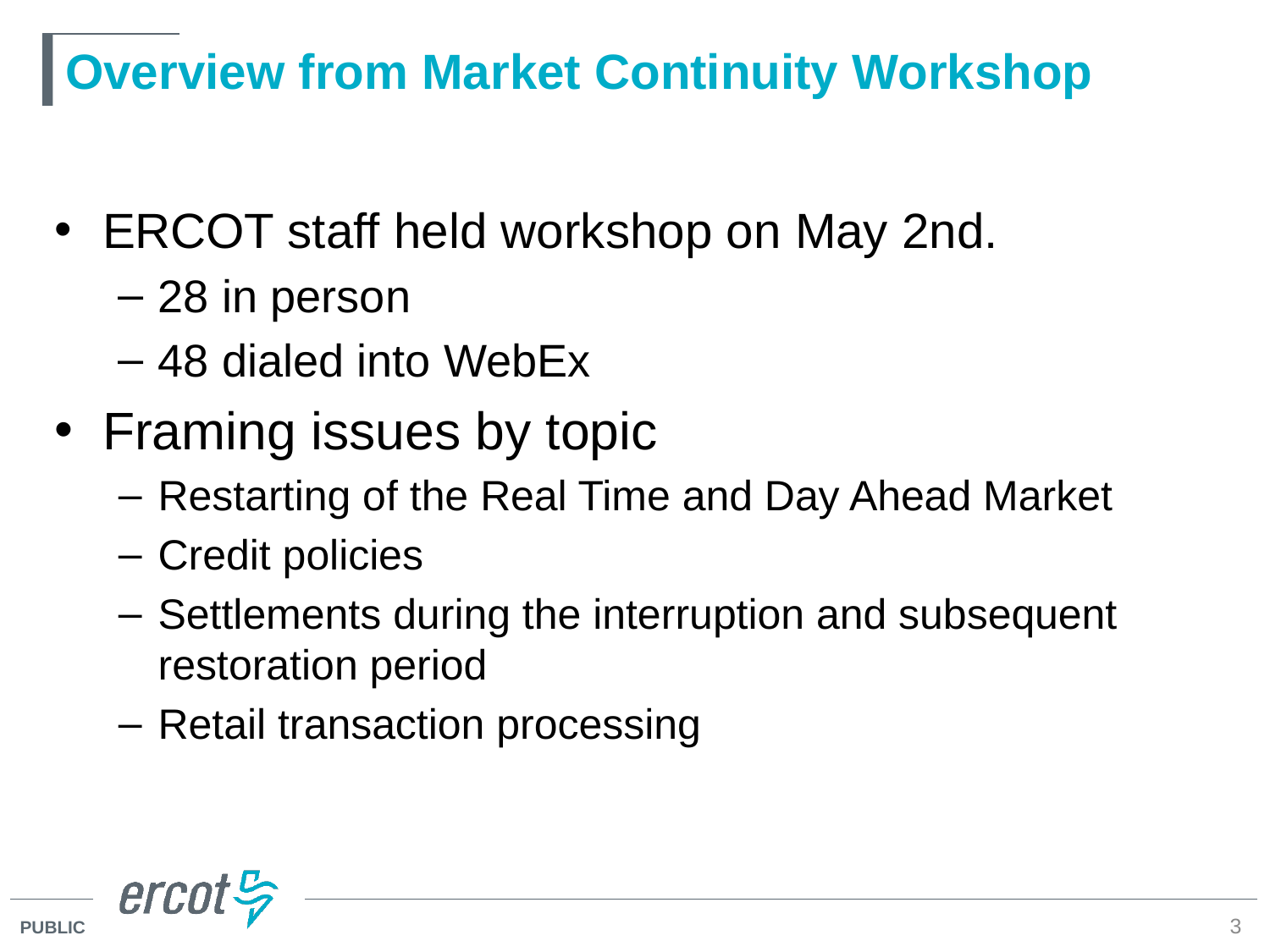

# Overview from Market Continuity Workshop
ERCOT staff held workshop on May 2nd.
28 in person
48 dialed into WebEx
Framing issues by topic
Restarting of the Real Time and Day Ahead Market
Credit policies
Settlements during the interruption and subsequent restoration period
Retail transaction processing

3